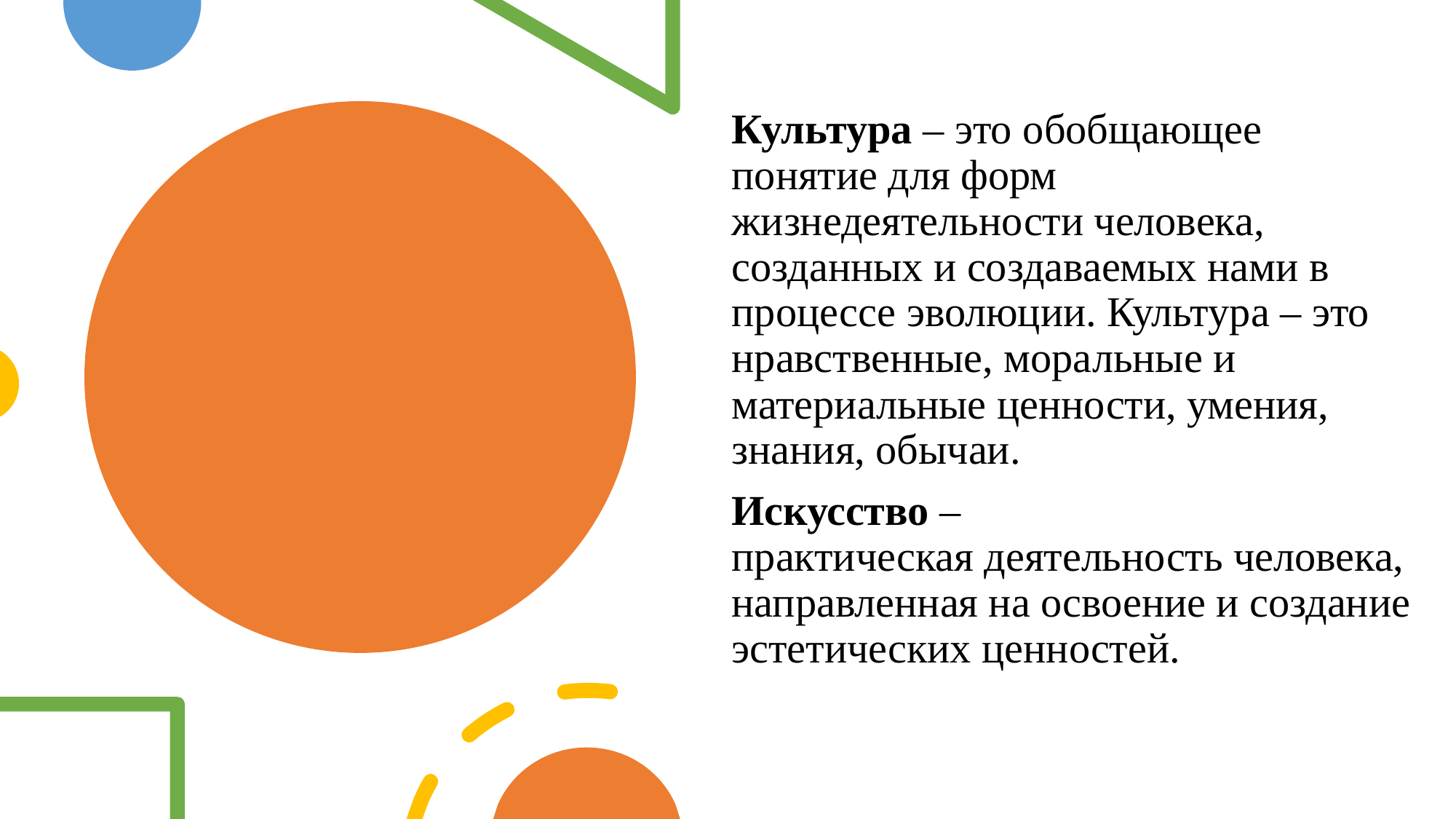

Культура – это обобщающее понятие для форм жизнедеятельности человека, созданных и создаваемых нами в процессе эволюции. Культура – это нравственные, моральные и материальные ценности, умения, знания, обычаи.
Искусство –практическая деятельность человека,направленная на освоение и созданиеэстетических ценностей.